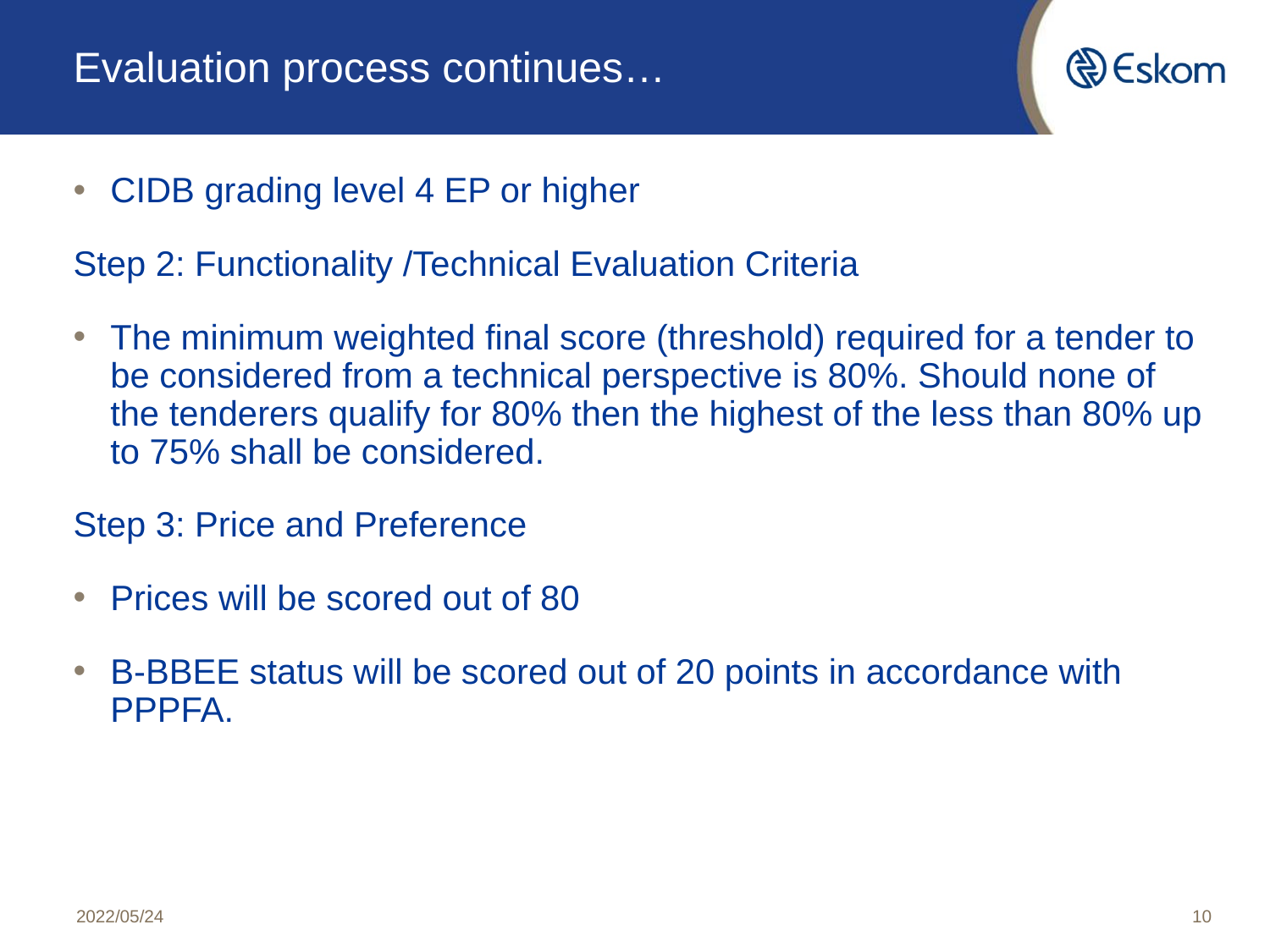

# Evaluation process continues…
CIDB grading level 4 EP or higher
Step 2: Functionality /Technical Evaluation Criteria
The minimum weighted final score (threshold) required for a tender to be considered from a technical perspective is 80%. Should none of the tenderers qualify for 80% then the highest of the less than 80% up to 75% shall be considered.
Step 3: Price and Preference
Prices will be scored out of 80
B-BBEE status will be scored out of 20 points in accordance with PPPFA.

2022/05/24
10